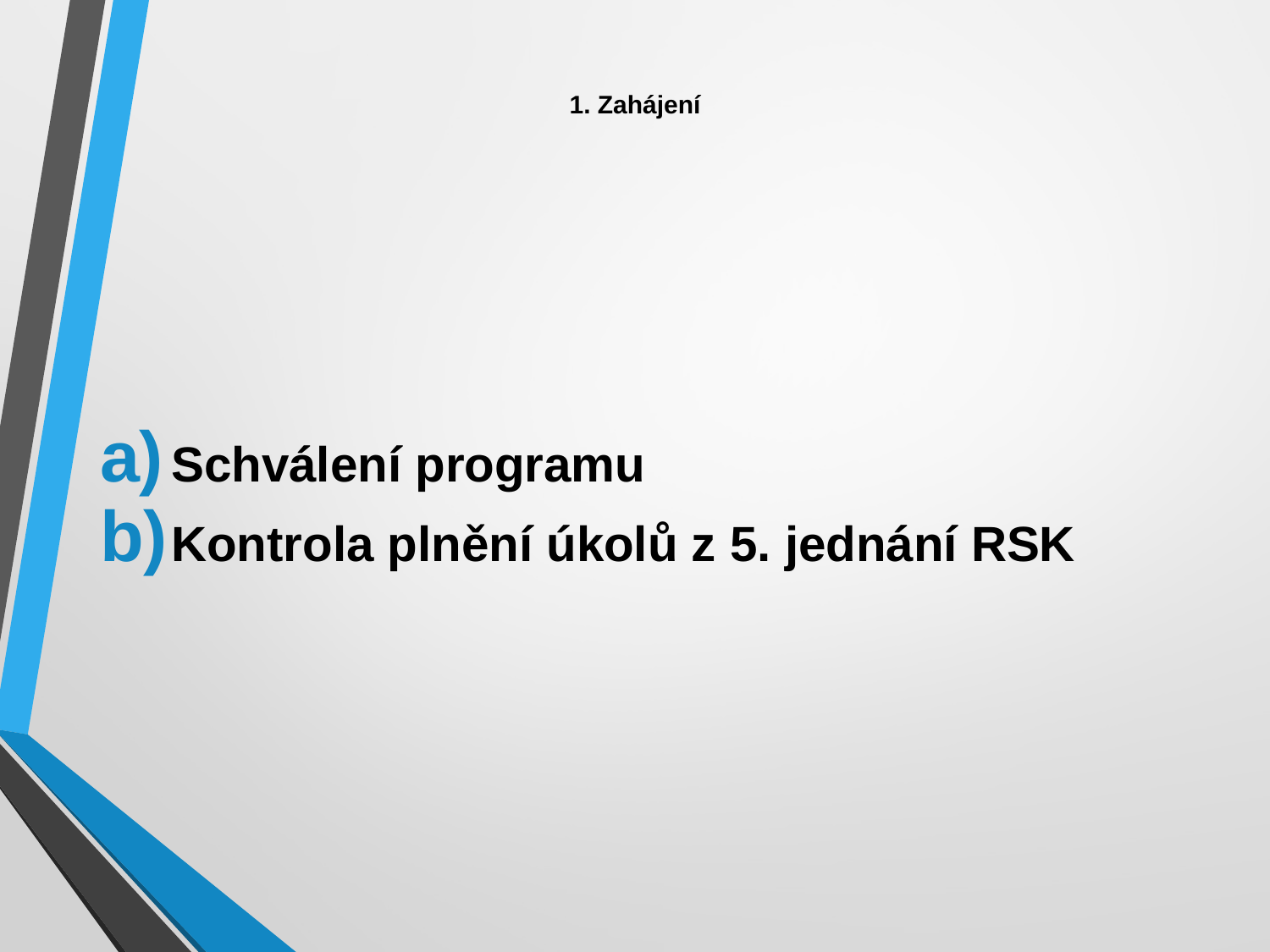

# 1. Zahájení

Schválení programu
Kontrola plnění úkolů z 5. jednání RSK